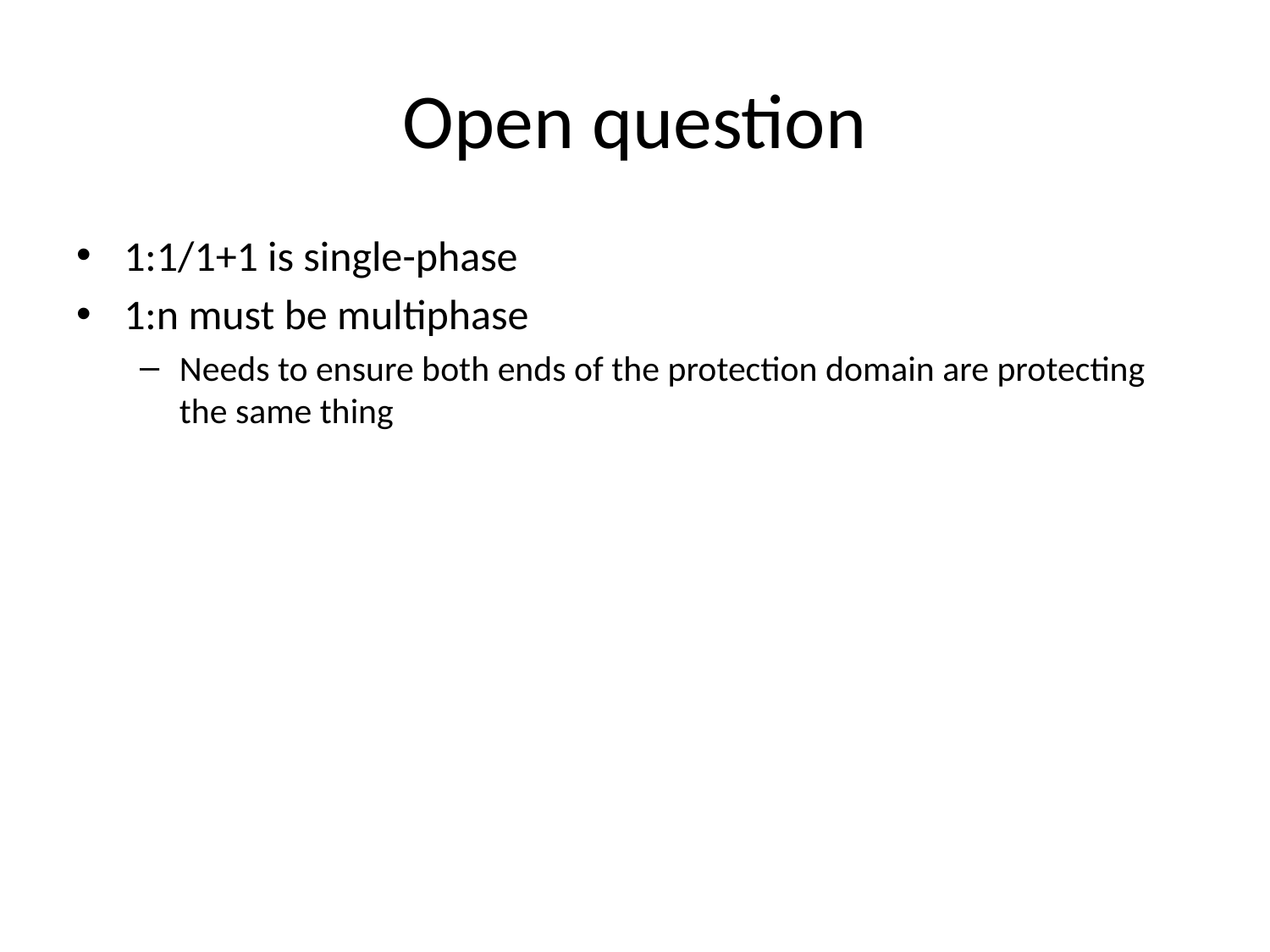

# Open question
1:1/1+1 is single-phase
1:n must be multiphase
Needs to ensure both ends of the protection domain are protecting the same thing